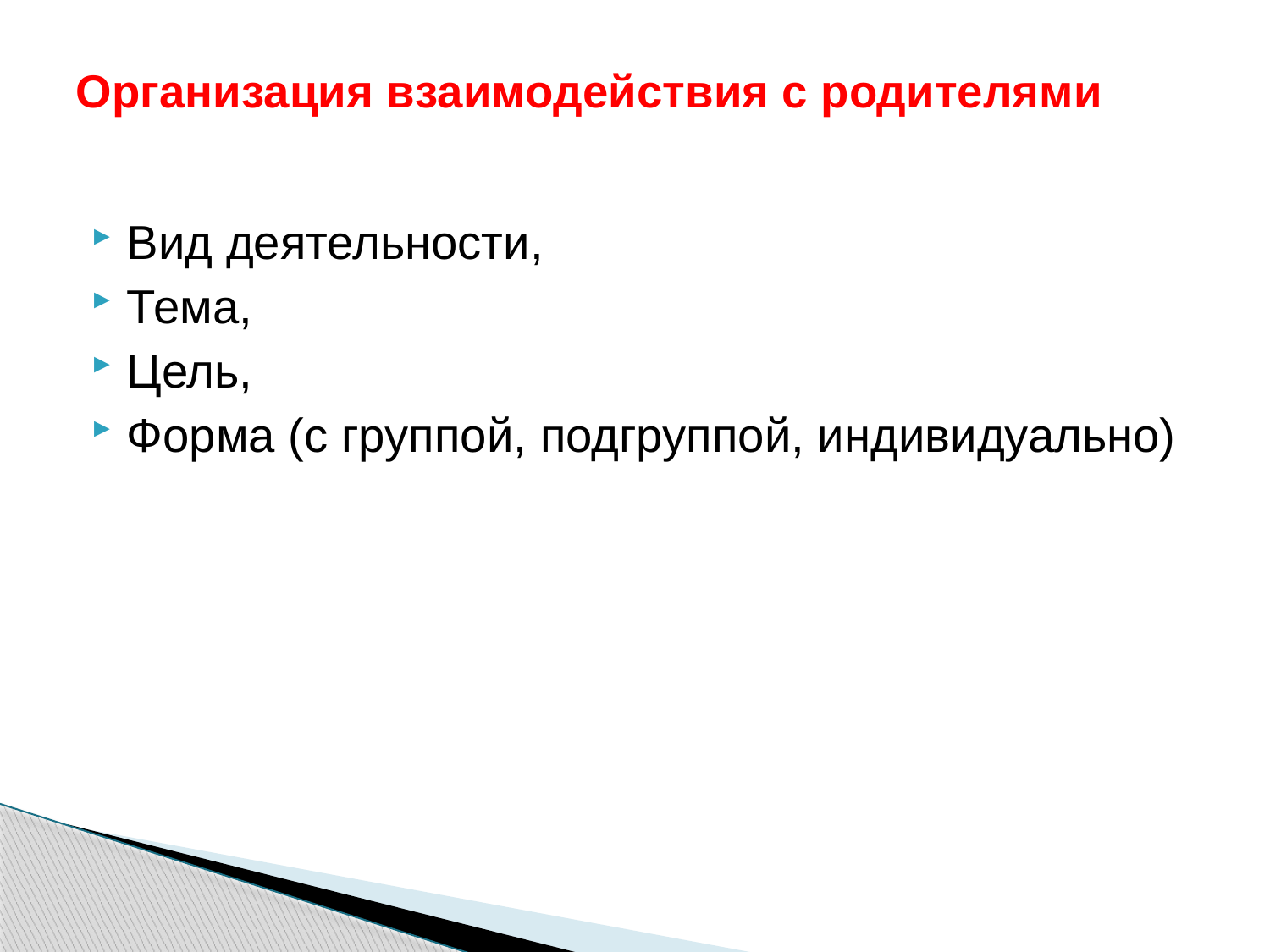

# Организация взаимодействия с родителями
Вид деятельности,
Тема,
Цель,
Форма (с группой, подгруппой, индивидуально)